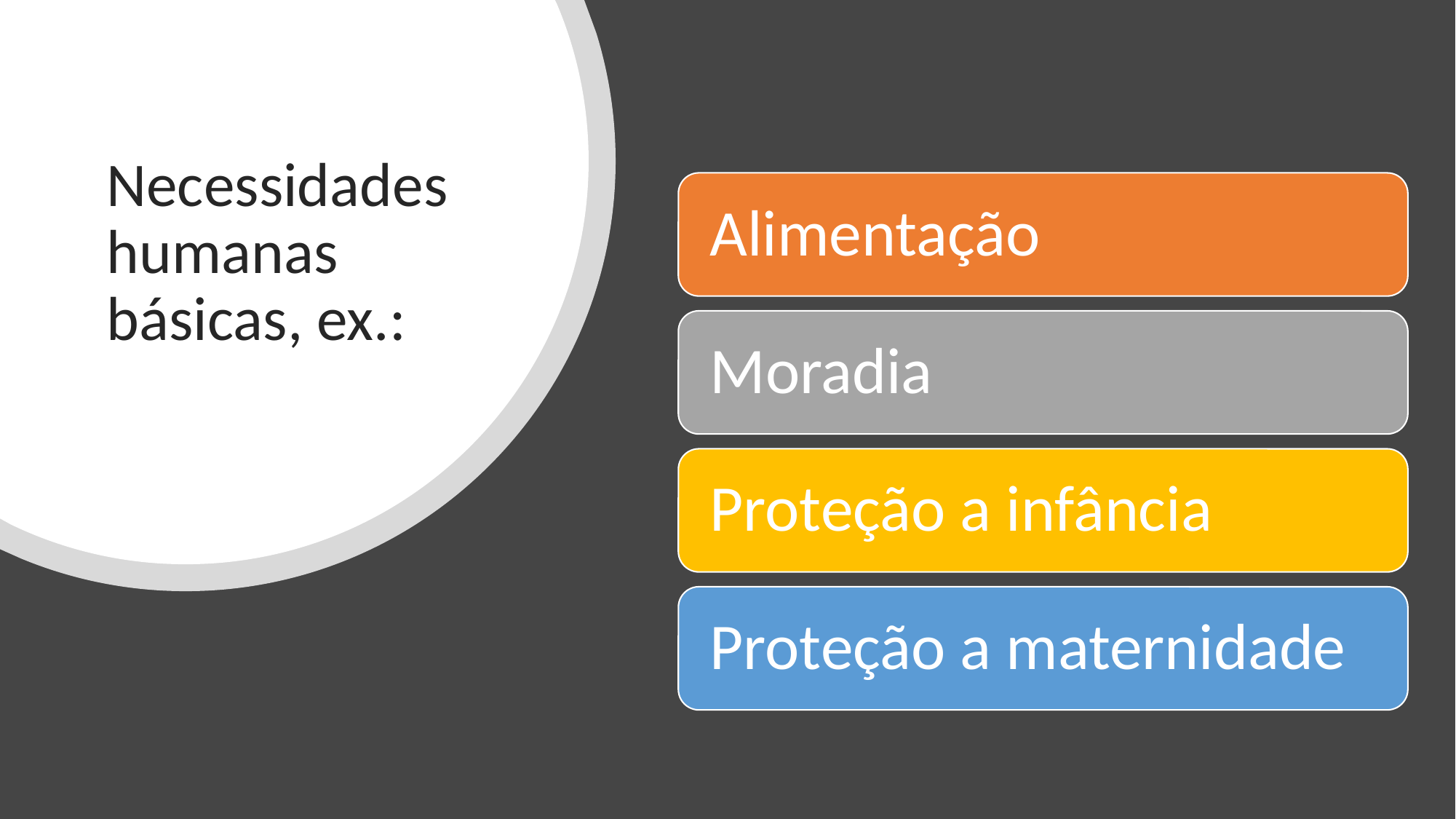

# Necessidades humanas básicas, ex.:
Alimentação
Moradia
Proteção a infância
Proteção a maternidade